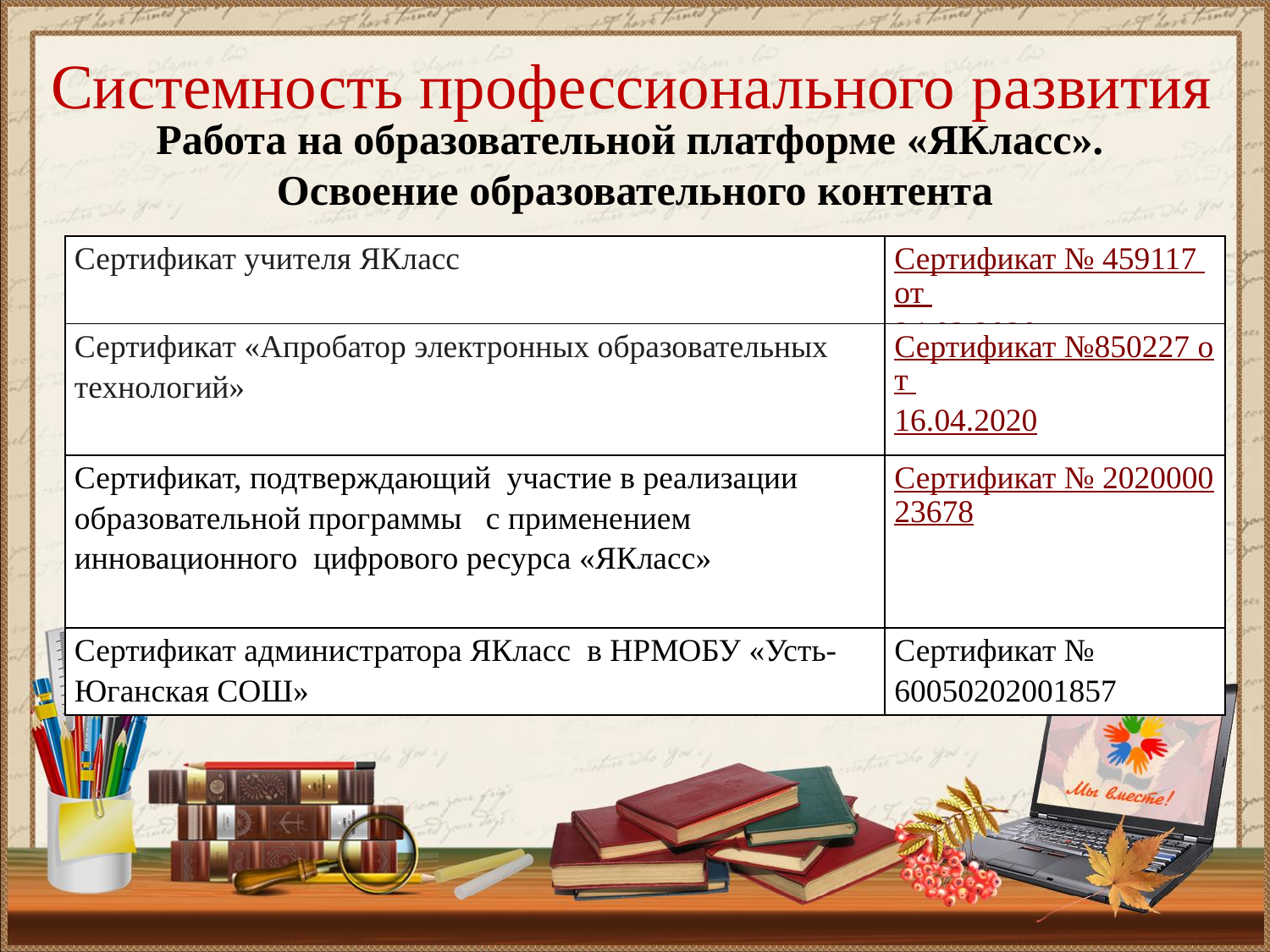

# Системность профессионального развития
Работа на образовательной платформе «ЯКласс».
Освоение образовательного контента
| Сертификат учителя ЯКласс | Сертификат № 459117 от 24.03.2020 |
| --- | --- |
| Сертификат «Апробатор электронных образовательных технологий» | Сертификат №850227 от 16.04.2020 |
| Сертификат, подтверждающий участие в реализации образовательной программы с применением инновационного цифрового ресурса «ЯКласс» | Сертификат № 202000023678 |
| Сертификат администратора ЯКласс в НРМОБУ «Усть-Юганская СОШ» | Сертификат № 60050202001857 |